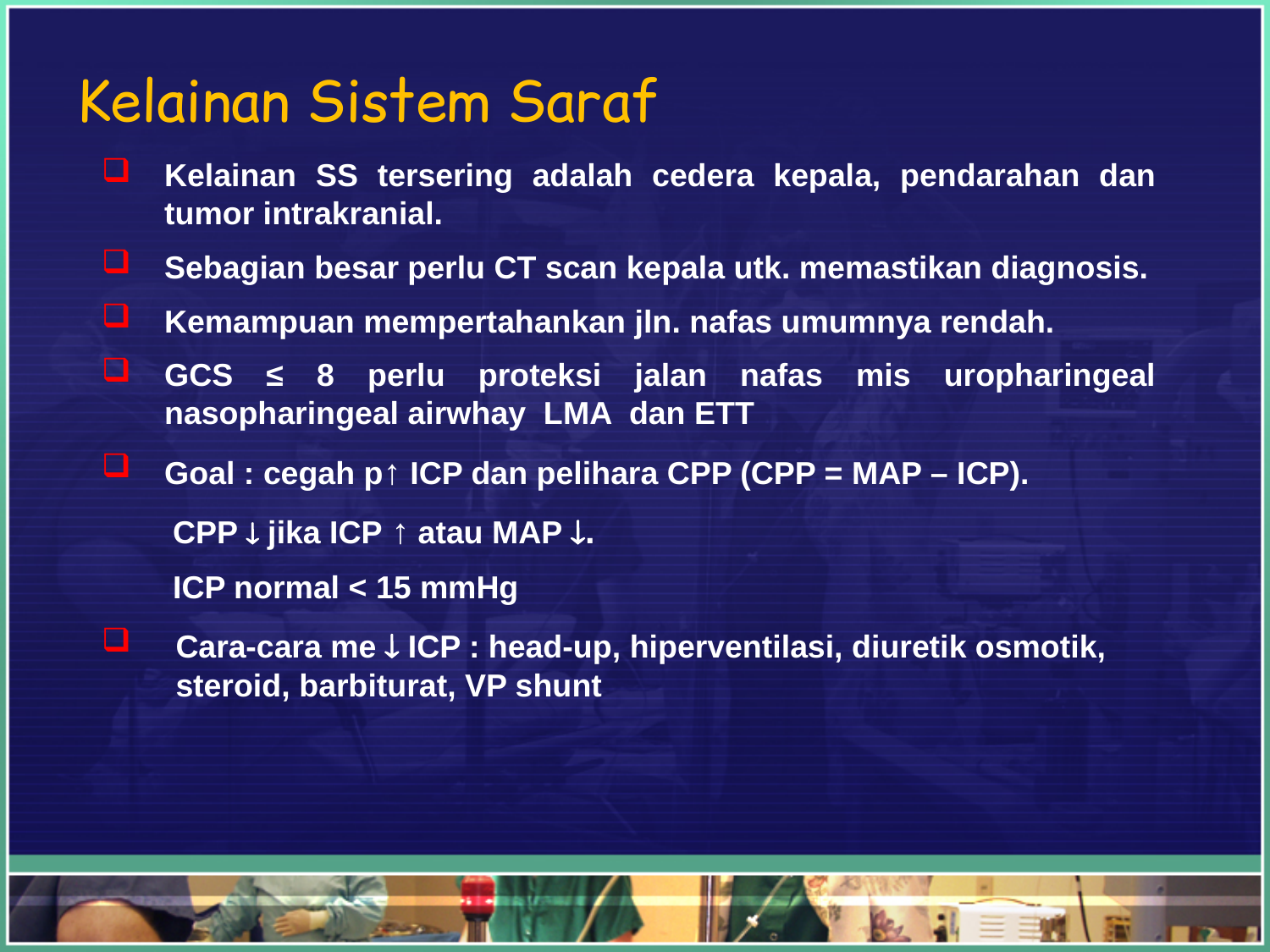

# Kelainan Sistem Saraf
Kelainan SS tersering adalah cedera kepala, pendarahan dan tumor intrakranial.
Sebagian besar perlu CT scan kepala utk. memastikan diagnosis.
Kemampuan mempertahankan jln. nafas umumnya rendah.
GCS ≤ 8 perlu proteksi jalan nafas mis uropharingeal nasopharingeal airwhay  LMA  dan ETT
Goal : cegah p↑ ICP dan pelihara CPP (CPP = MAP – ICP).
        CPP ↓ jika ICP ↑ atau MAP ↓.
        ICP normal < 15 mmHg
Cara-cara me ↓ ICP : head-up, hiperventilasi, diuretik osmotik, steroid, barbiturat, VP shunt